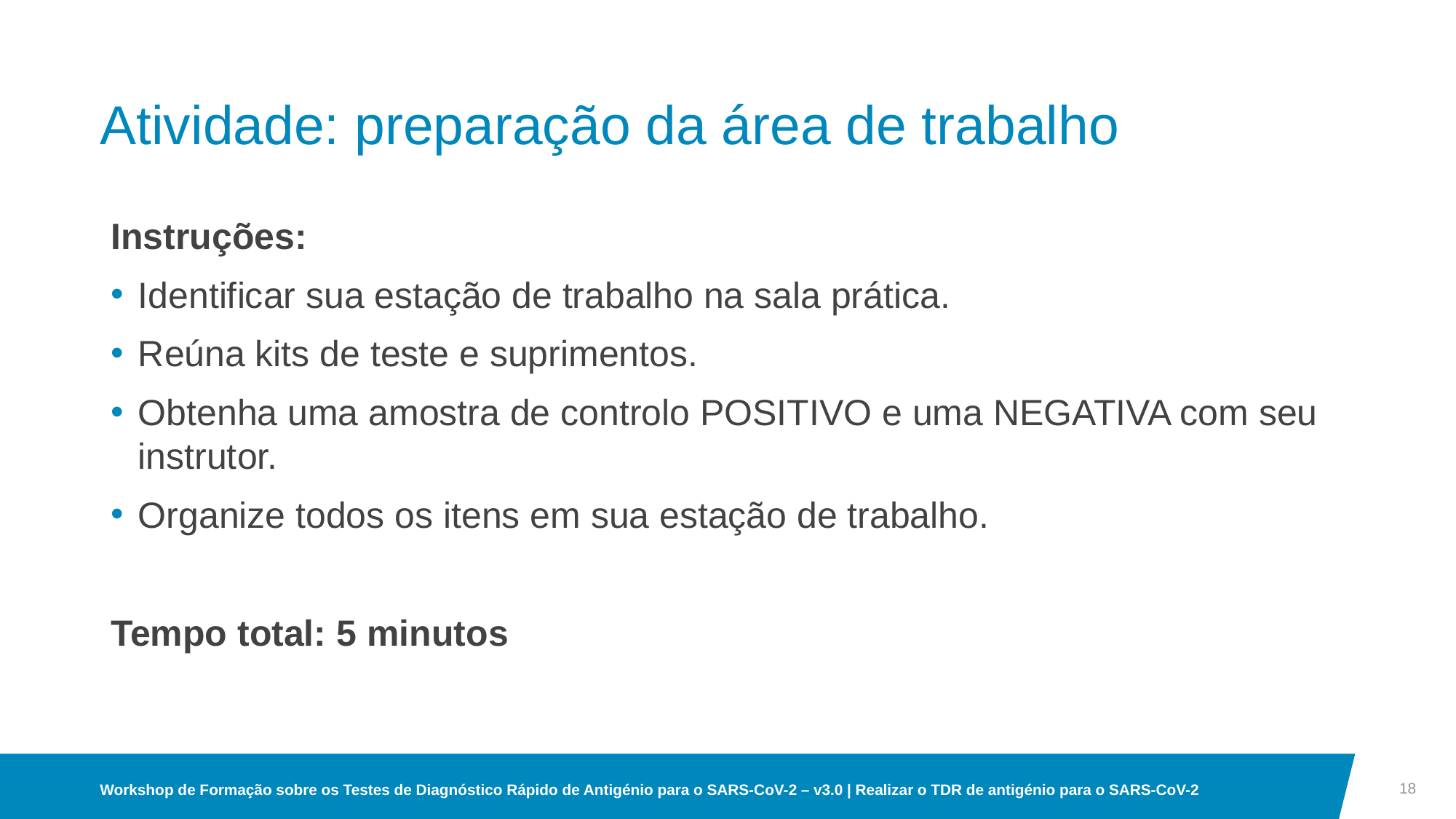

# Atividade: preparação da área de trabalho
Instruções:
Identificar sua estação de trabalho na sala prática.
Reúna kits de teste e suprimentos.
Obtenha uma amostra de controlo POSITIVO e uma NEGATIVA com seu instrutor.
Organize todos os itens em sua estação de trabalho.

Tempo total: 5 minutos

18
Workshop de Formação sobre os Testes de Diagnóstico Rápido de Antigénio para o SARS-CoV-2 – v3.0 | Realizar o TDR de antigénio para o SARS-CoV-2